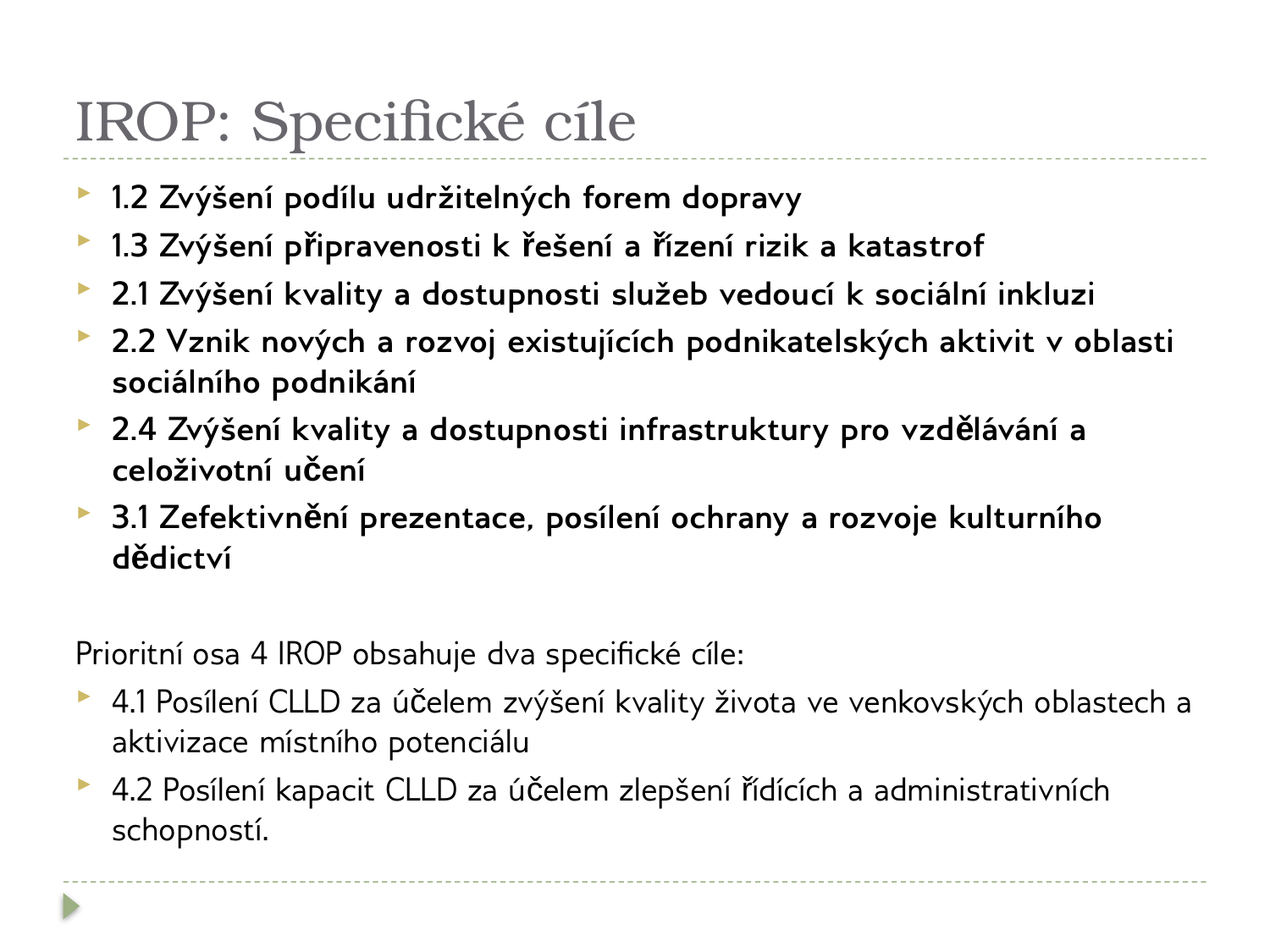

# IROP: Specifické cíle
1.2 Zvýšení podílu udržitelných forem dopravy
1.3 Zvýšení připravenosti k řešení a řízení rizik a katastrof
2.1 Zvýšení kvality a dostupnosti služeb vedoucí k sociální inkluzi
2.2 Vznik nových a rozvoj existujících podnikatelských aktivit v oblasti sociálního podnikání
2.4 Zvýšení kvality a dostupnosti infrastruktury pro vzdělávání a celoživotní učení
3.1 Zefektivnění prezentace, posílení ochrany a rozvoje kulturního dědictví

Prioritní osa 4 IROP obsahuje dva specifické cíle:
4.1 Posílení CLLD za účelem zvýšení kvality života ve venkovských oblastech a aktivizace místního potenciálu
4.2 Posílení kapacit CLLD za účelem zlepšení řídících a administrativních schopností.